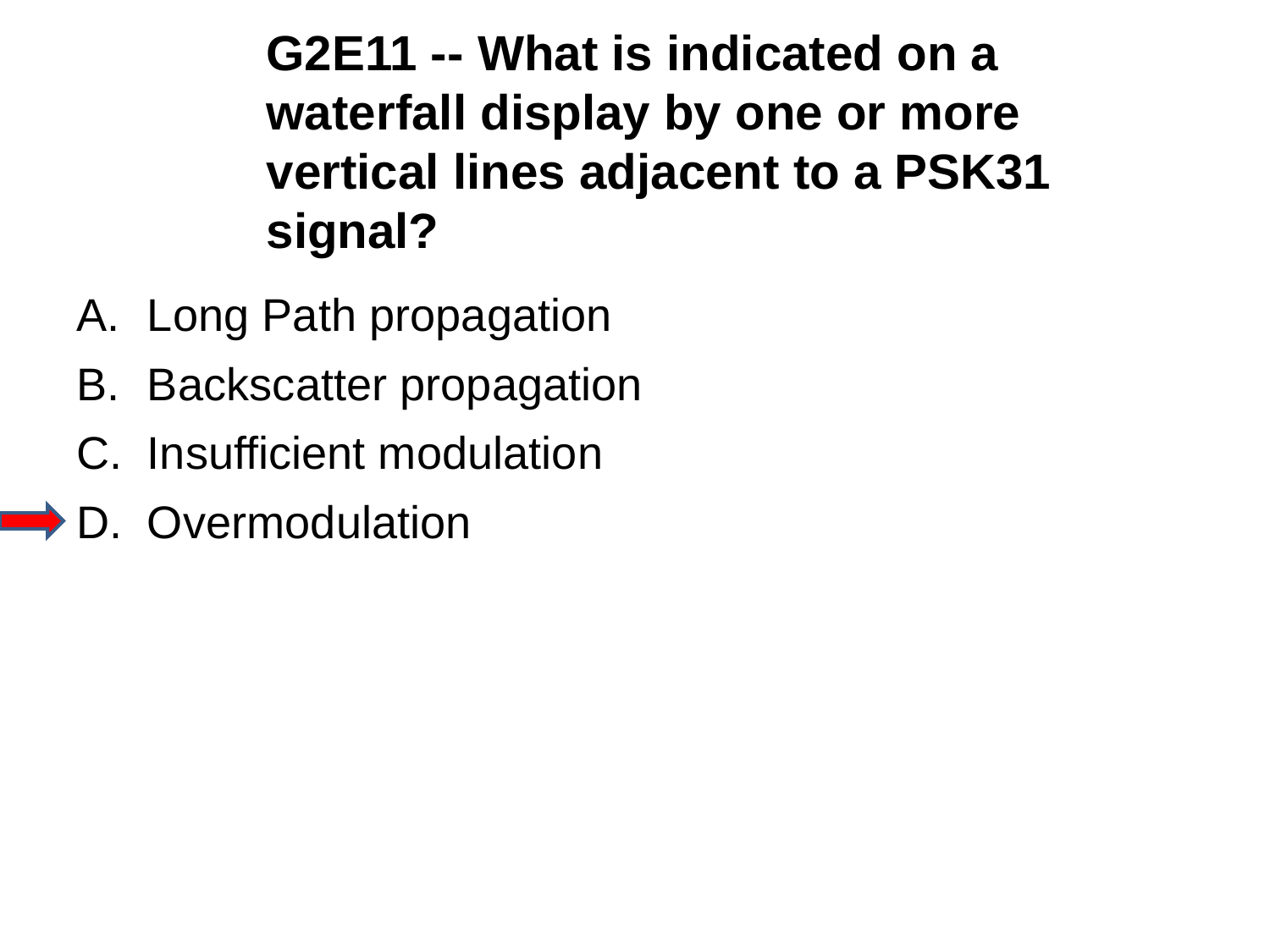

G2E11 -- What is indicated on a waterfall display by one or more vertical lines adjacent to a PSK31 signal?
A.	Long Path propagation
B.	Backscatter propagation
C.	Insufficient modulation
D.	Overmodulation